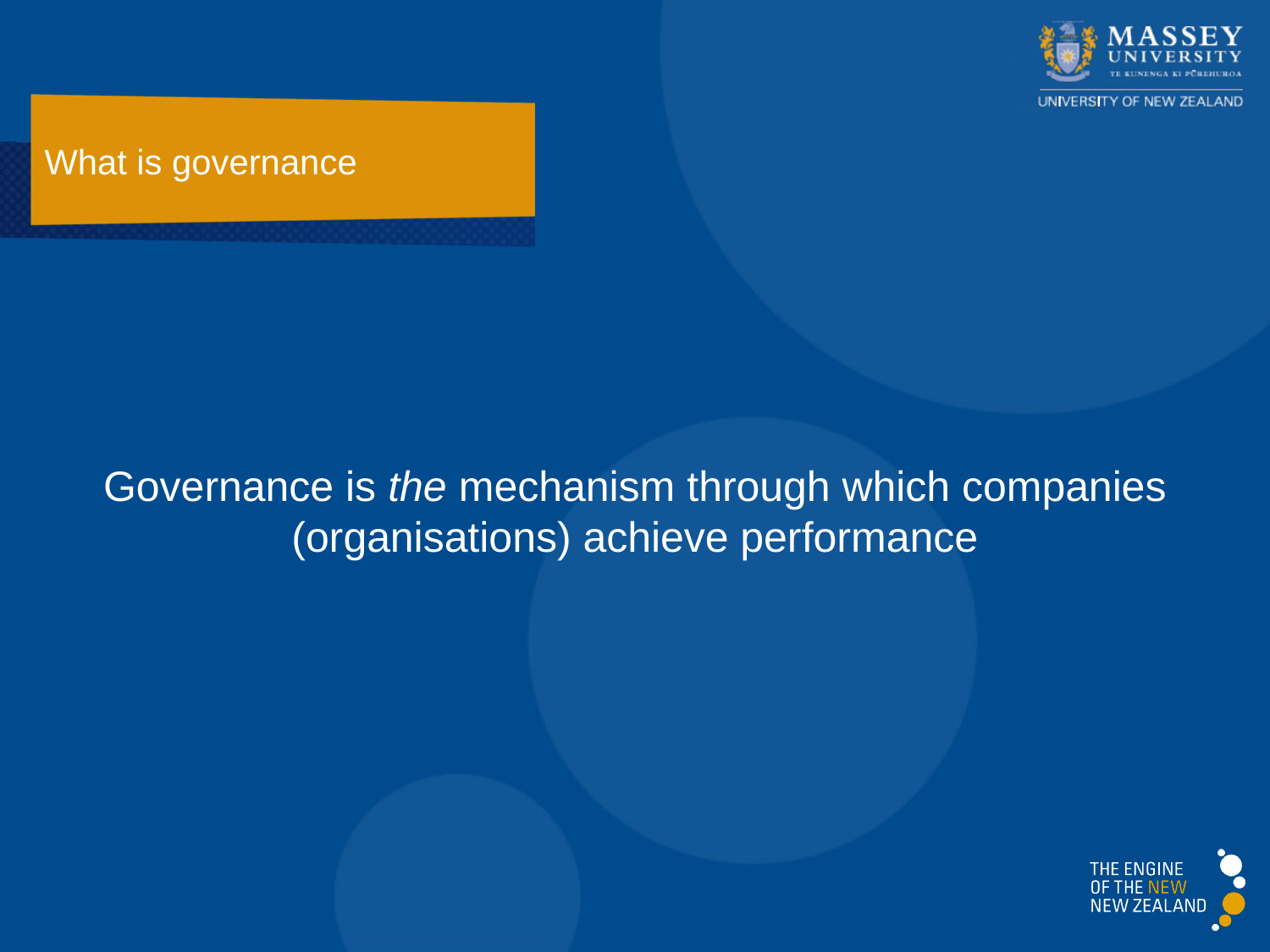

# What is governance

Governance is the mechanism through which companies (organisations) achieve performance